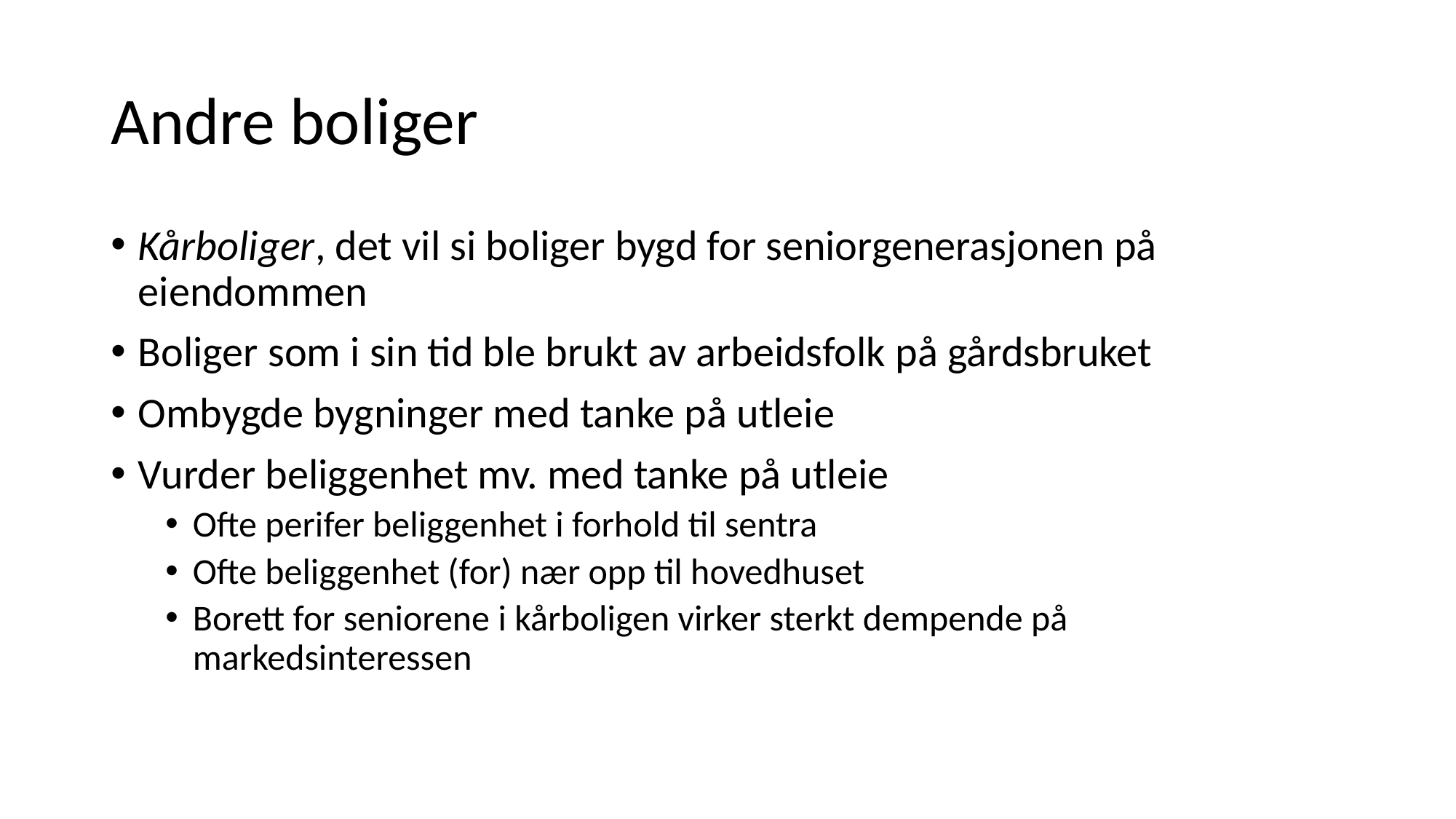

# Andre boliger
Kårboliger, det vil si boliger bygd for seniorgenerasjonen på eiendommen
Boliger som i sin tid ble brukt av arbeidsfolk på gårdsbruket
Ombygde bygninger med tanke på utleie
Vurder beliggenhet mv. med tanke på utleie
Ofte perifer beliggenhet i forhold til sentra
Ofte beliggenhet (for) nær opp til hovedhuset
Borett for seniorene i kårboligen virker sterkt dempende på markedsinteressen